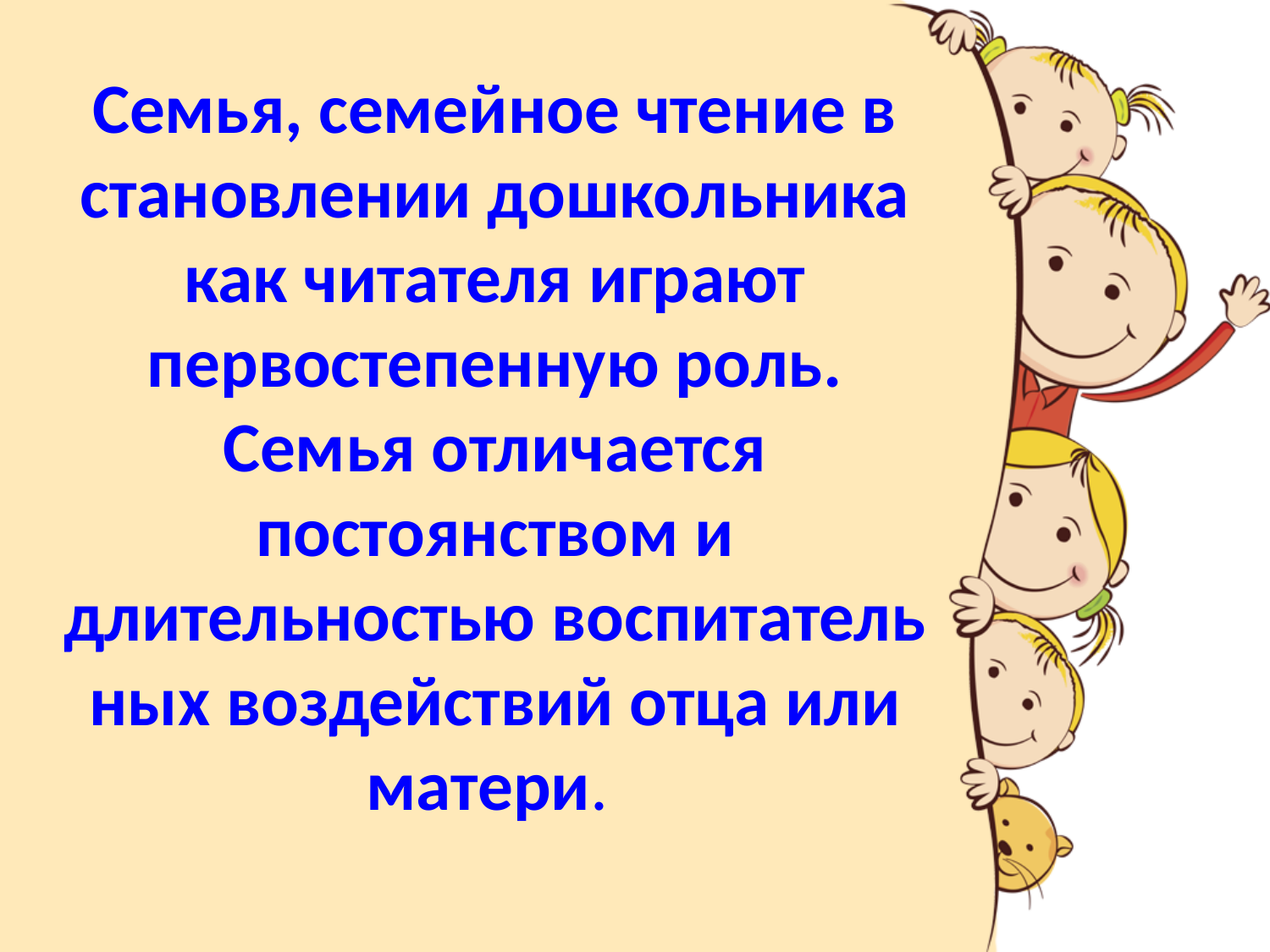

Семья, семейное чтение в становлении дошкольника как читателя играют первостепенную роль. Семья отличается постоянством и длительностью воспитательных воздействий отца или матери.